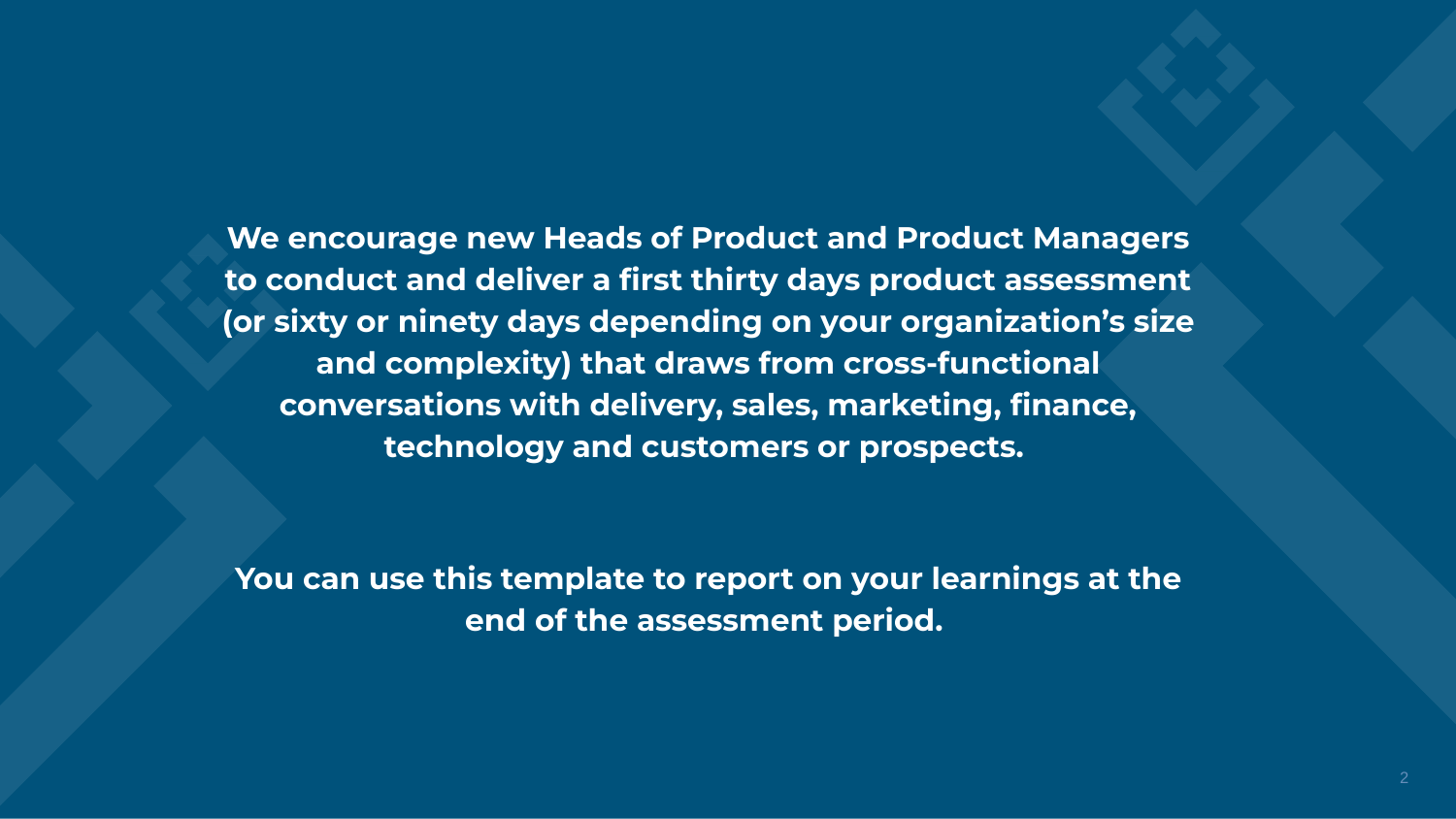

We encourage new Heads of Product and Product Managers to conduct and deliver a first thirty days product assessment (or sixty or ninety days depending on your organization’s size and complexity) that draws from cross-functional conversations with delivery, sales, marketing, finance, technology and customers or prospects.

You can use this template to report on your learnings at the end of the assessment period.